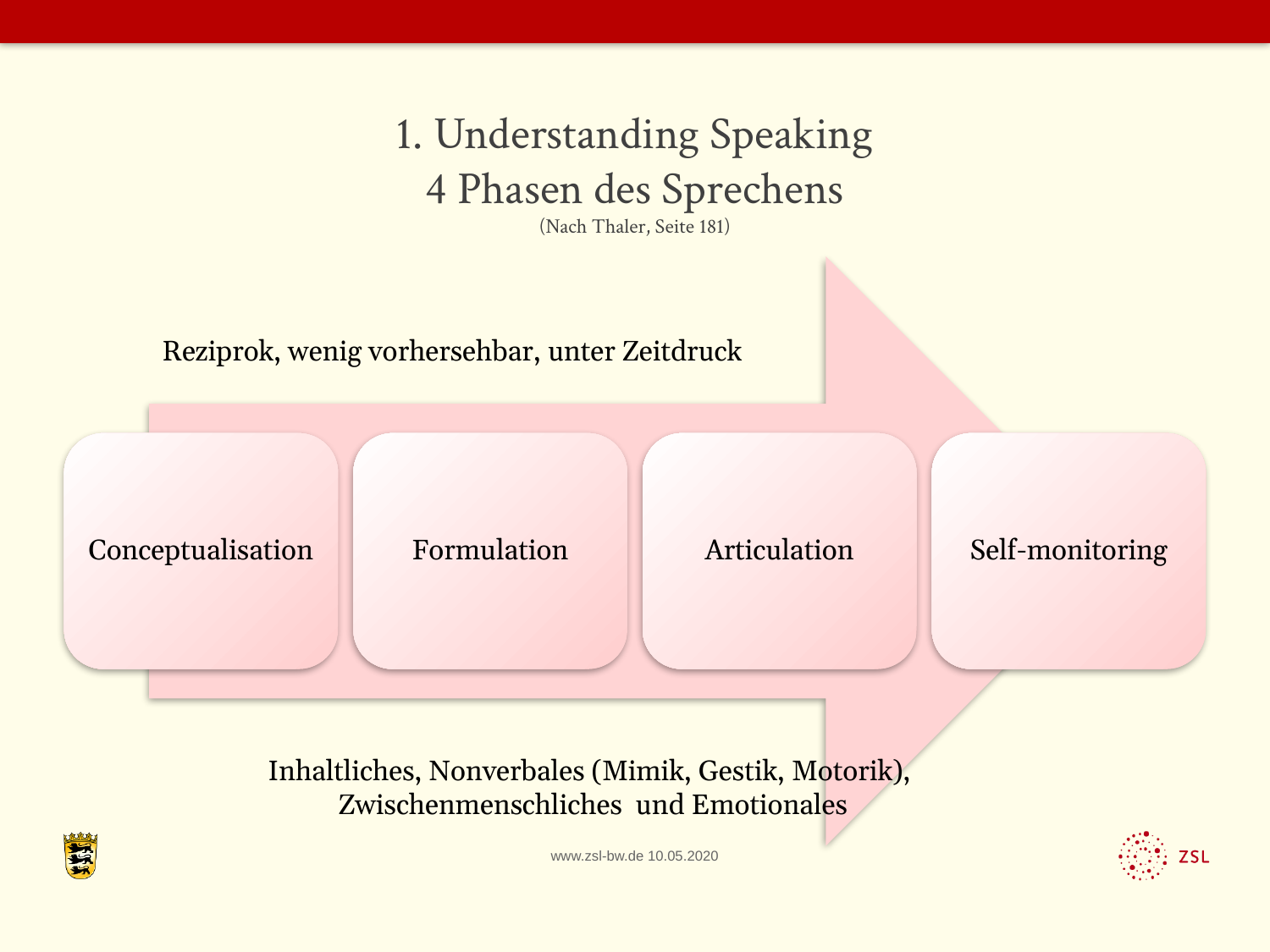

# 1. Understanding Speaking 4 Phasen des Sprechens (Nach Thaler, Seite 181)
Conceptualisation
Formulation
Articulation
Self-monitoring
Reziprok, wenig vorhersehbar, unter Zeitdruck
Inhaltliches, Nonverbales (Mimik, Gestik, Motorik),
Zwischenmenschliches  und Emotionales